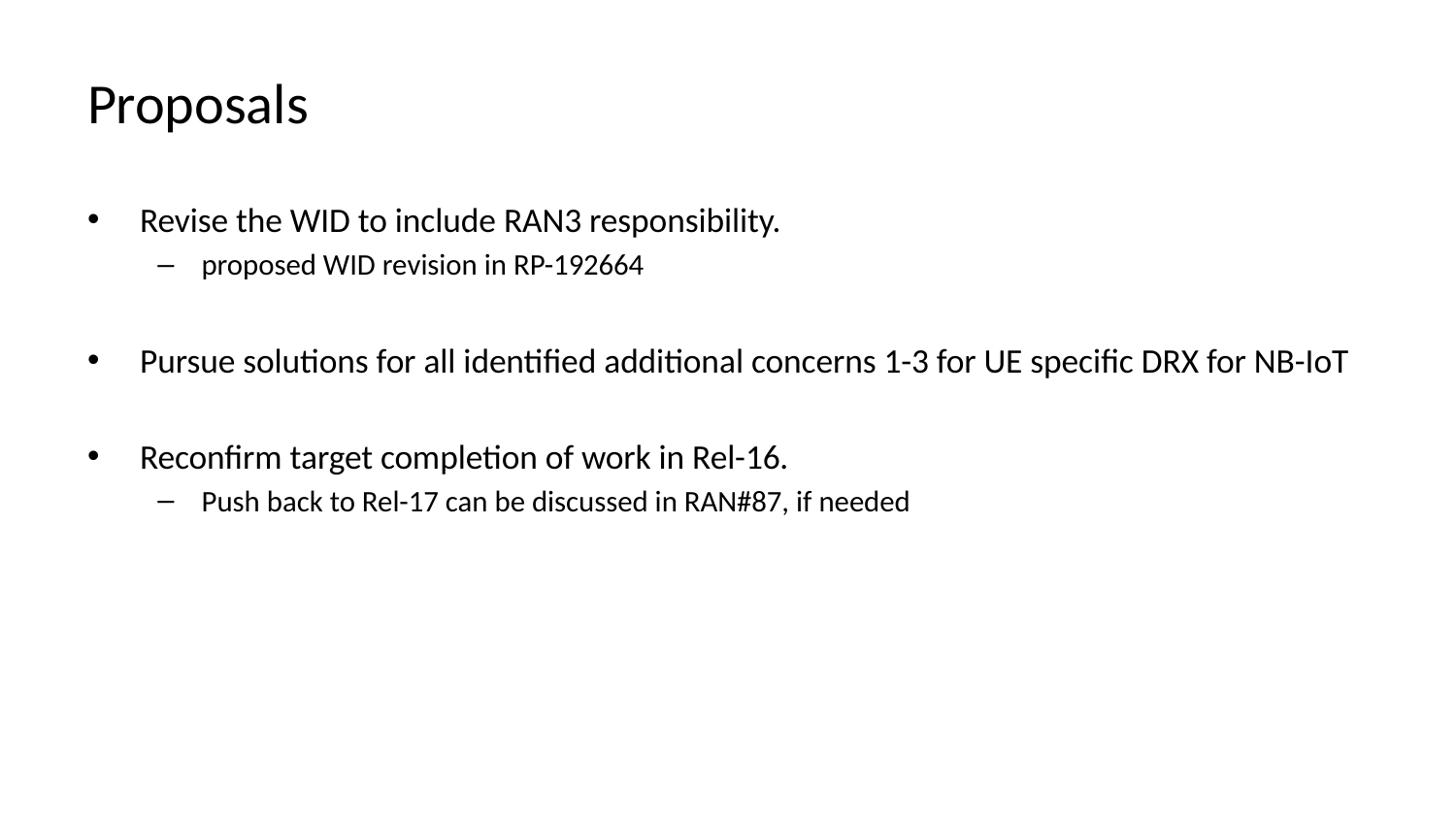

# Proposals
Revise the WID to include RAN3 responsibility.
proposed WID revision in RP-192664

Pursue solutions for all identified additional concerns 1-3 for UE specific DRX for NB-IoT

Reconfirm target completion of work in Rel-16.
Push back to Rel-17 can be discussed in RAN#87, if needed